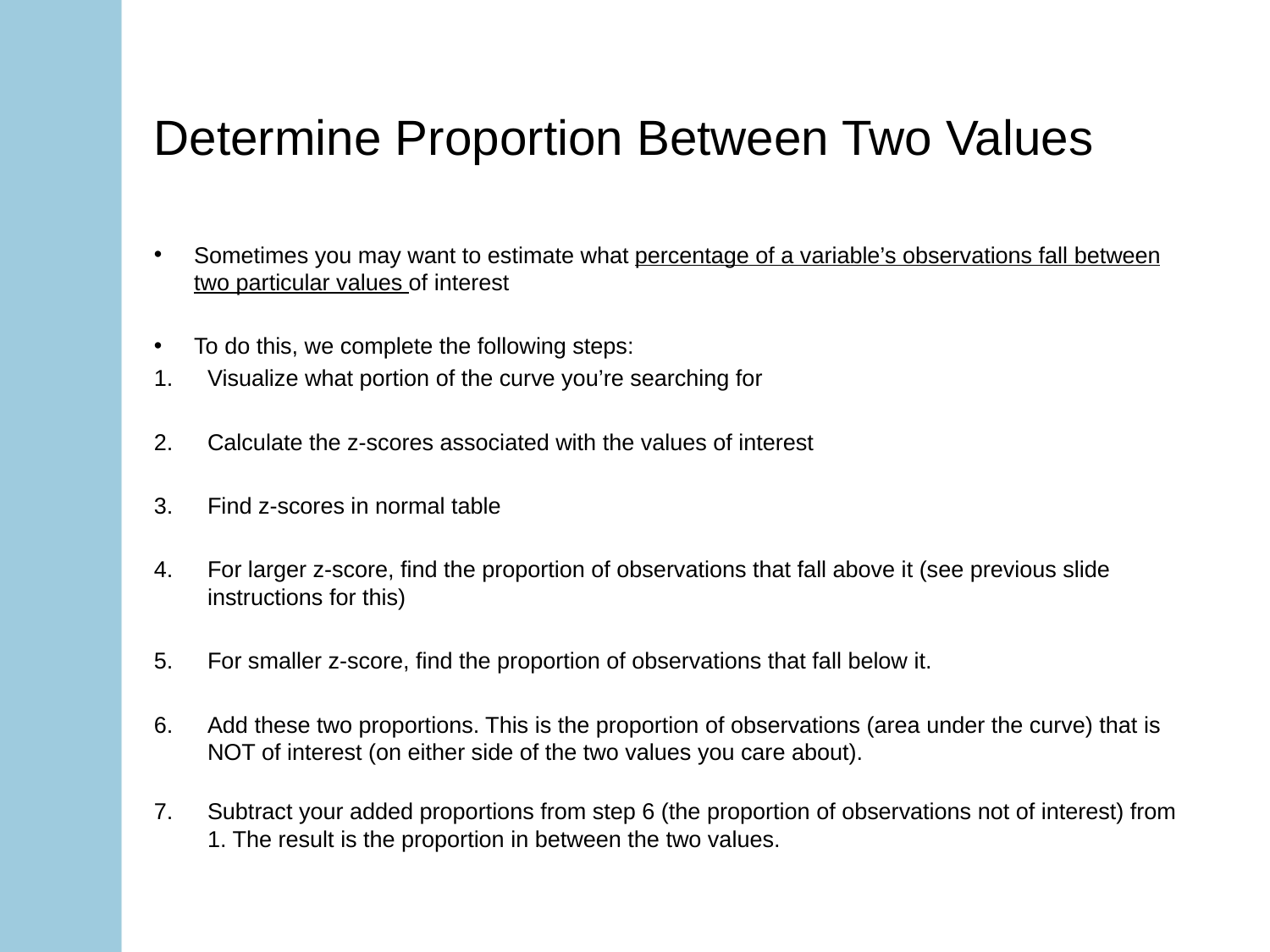

# Determine Proportion Between Two Values
Sometimes you may want to estimate what percentage of a variable’s observations fall between two particular values of interest

To do this, we complete the following steps:
Visualize what portion of the curve you’re searching for

Calculate the z-scores associated with the values of interest

Find z-scores in normal table

For larger z-score, find the proportion of observations that fall above it (see previous slide instructions for this)

For smaller z-score, find the proportion of observations that fall below it.

Add these two proportions. This is the proportion of observations (area under the curve) that is NOT of interest (on either side of the two values you care about).
Subtract your added proportions from step 6 (the proportion of observations not of interest) from 1. The result is the proportion in between the two values.